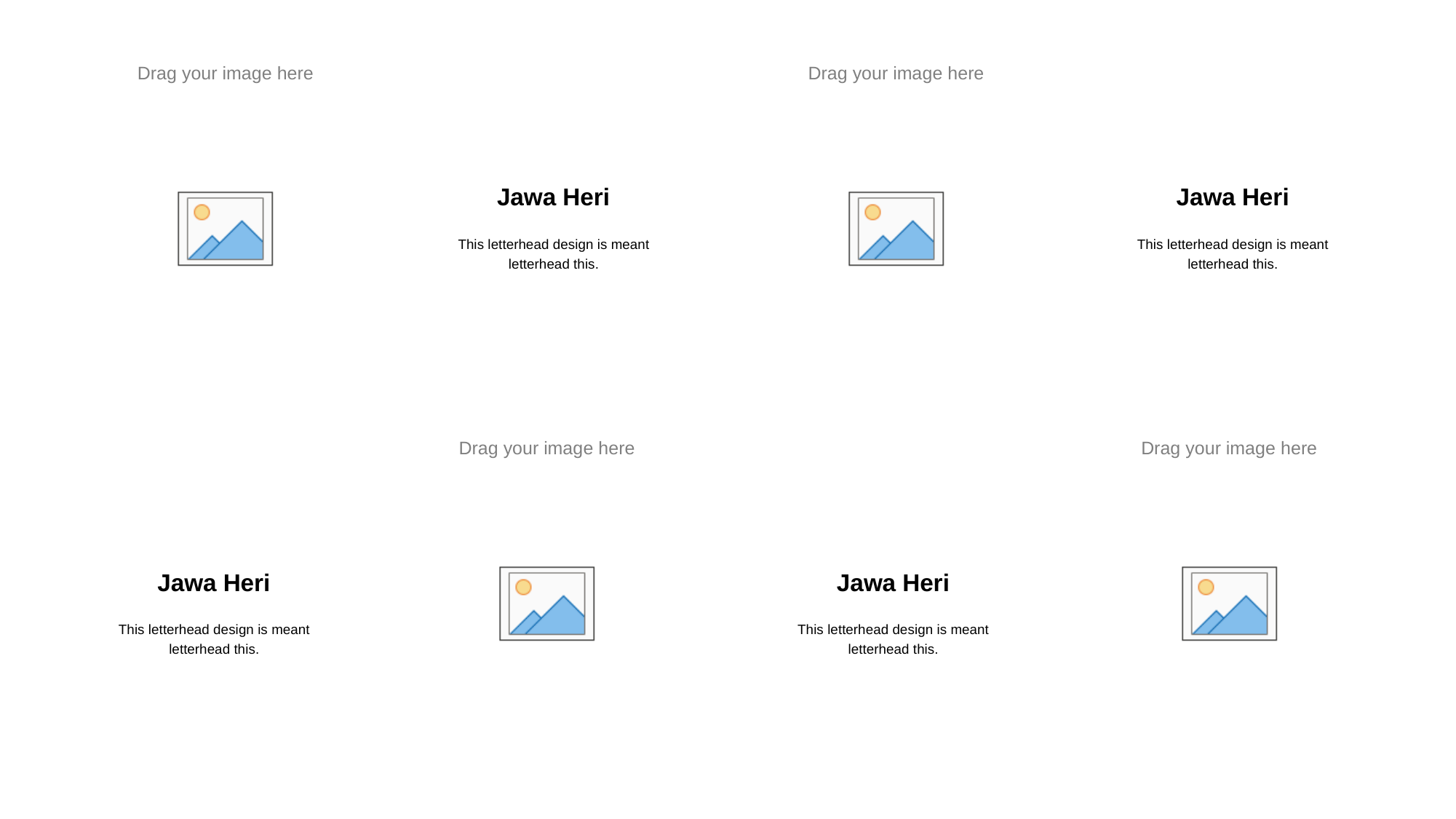

Jawa Heri
This letterhead design is meant letterhead this.
Jawa Heri
This letterhead design is meant letterhead this.

Jawa Heri
This letterhead design is meant letterhead this.
Jawa Heri
This letterhead design is meant letterhead this.